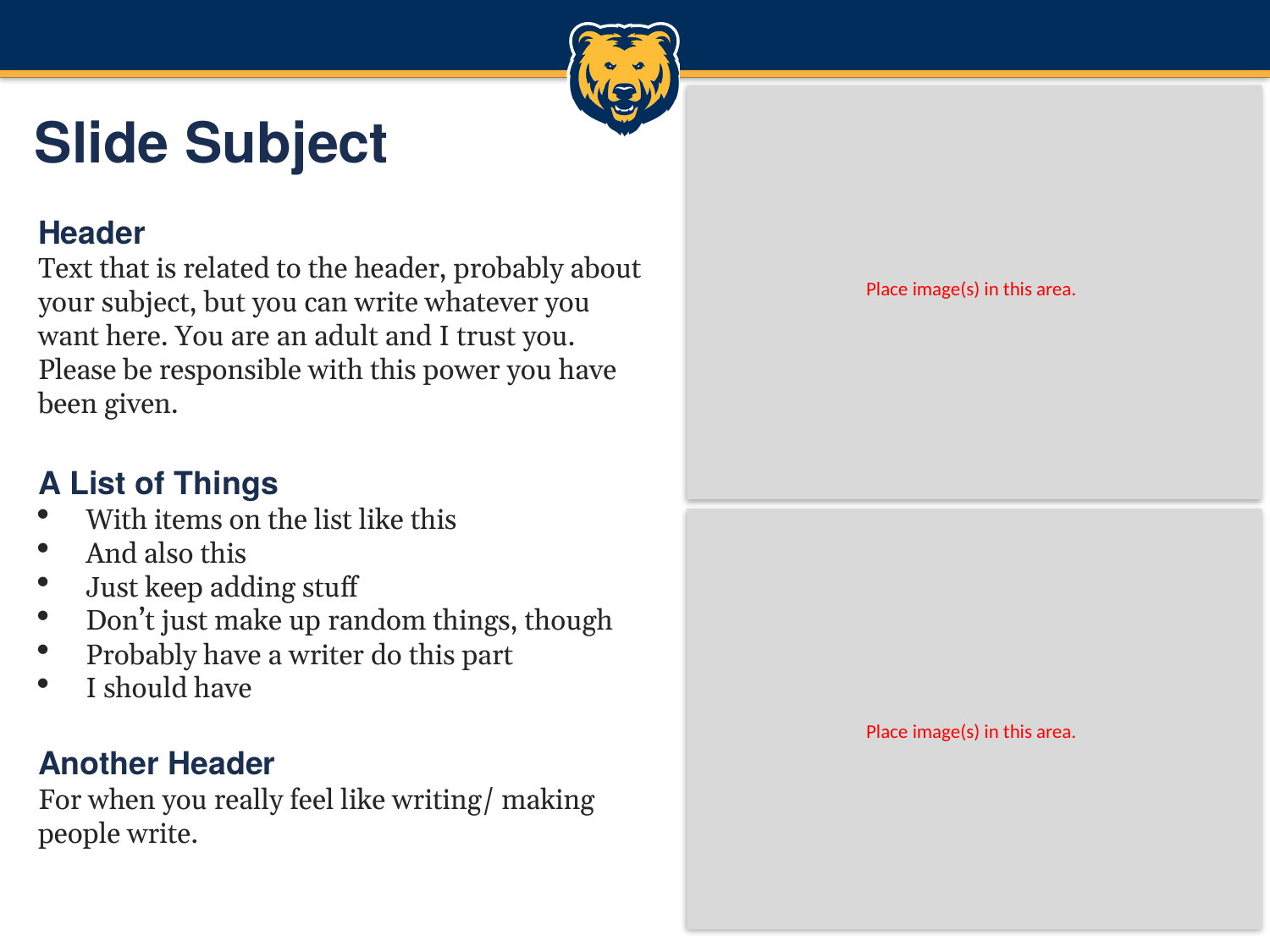

Slide Subject
Header
Text that is related to the header, probably about your subject, but you can write whatever you want here. You are an adult and I trust you. Please be responsible with this power you have been given.

A List of Things
With items on the list like this
And also this
Just keep adding stuff
Don’t just make up random things, though
Probably have a writer do this part
I should have

Another Header
For when you really feel like writing/ making people write.
Place image(s) in this area.

Place image(s) in this area.